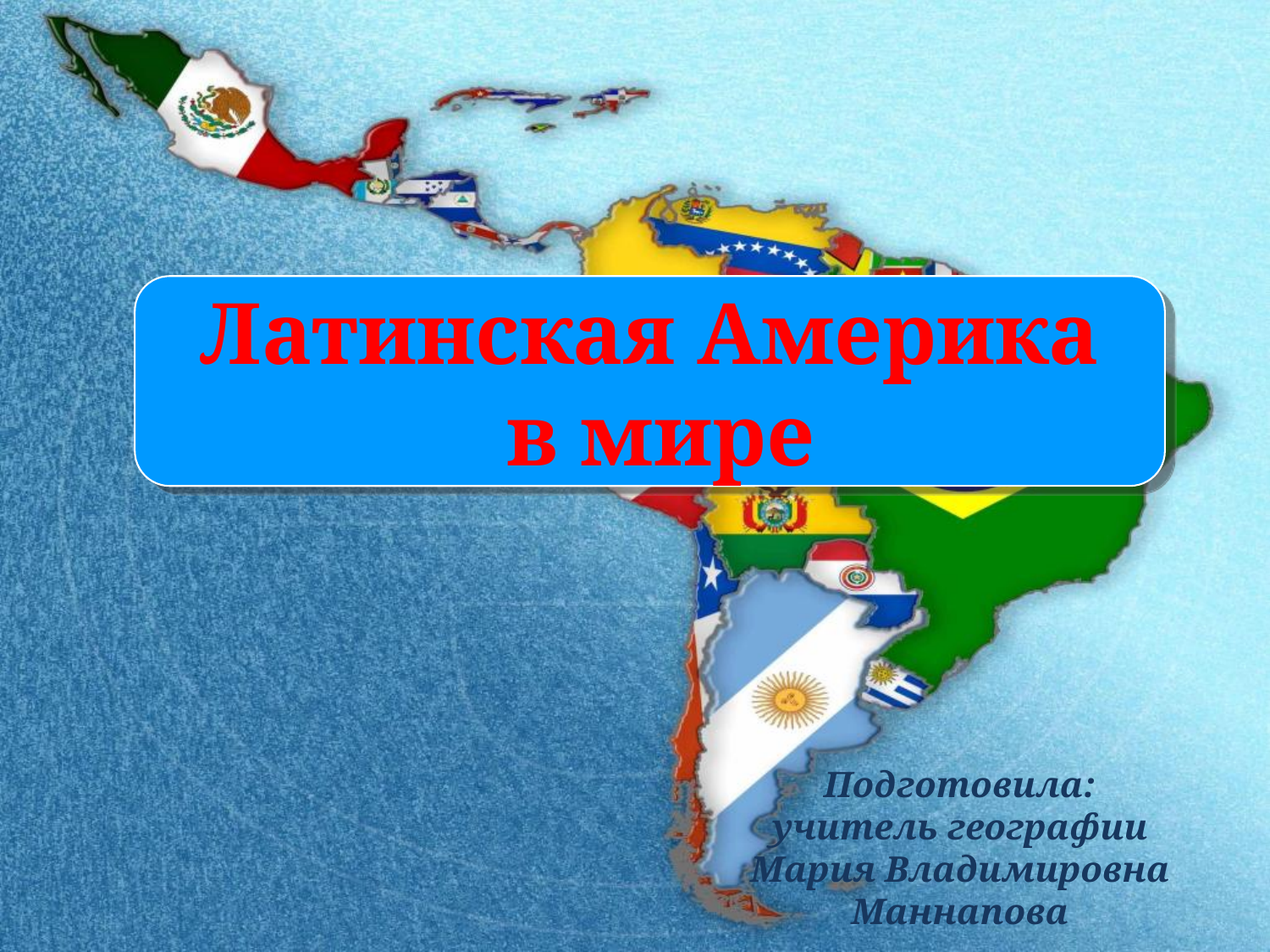

Латинская Америка
 в мире
Подготовила:
учитель географии
Мария Владимировна Маннапова